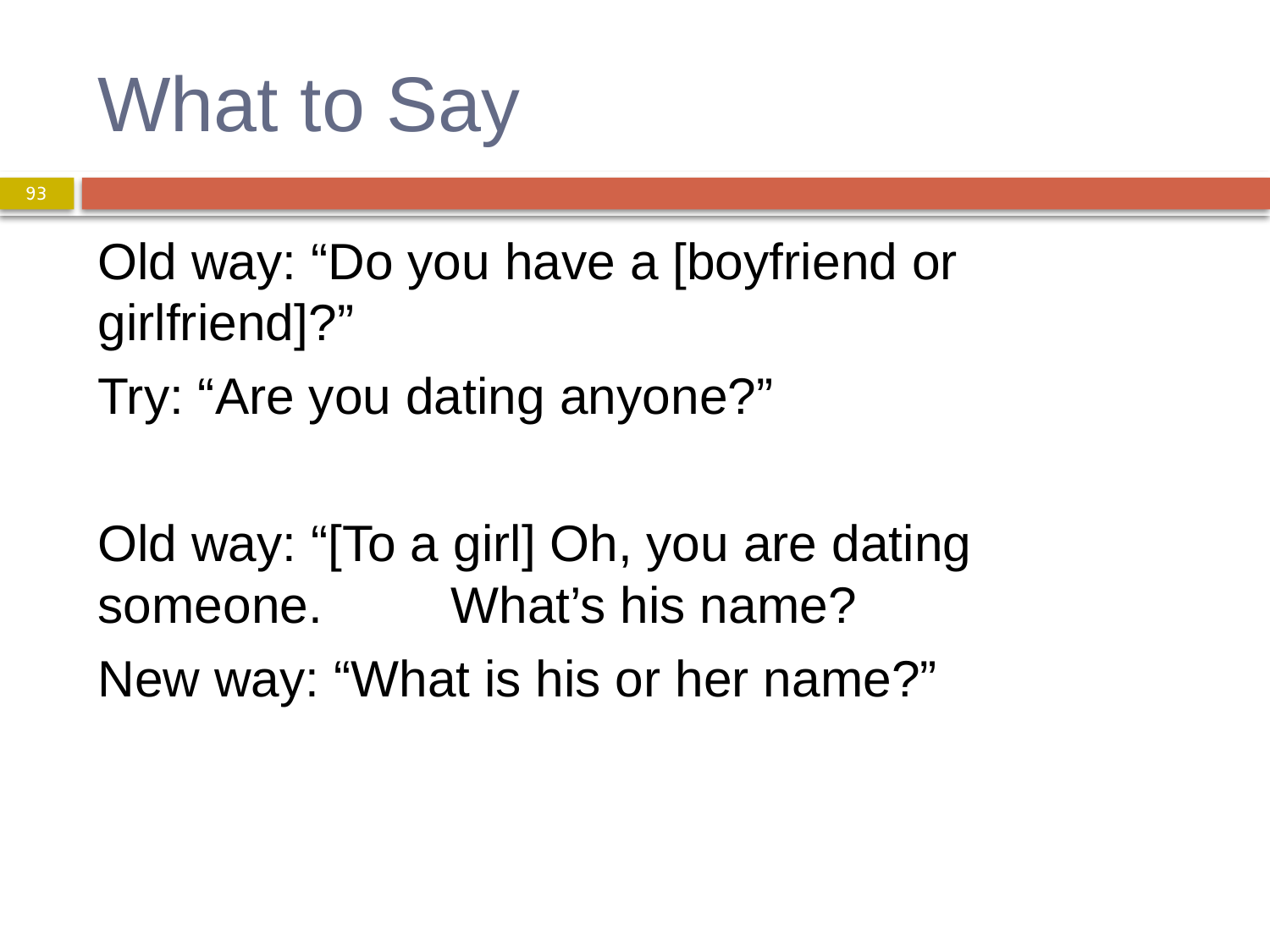

# What to Say
93
Old way: “Do you have a [boyfriend or girlfriend]?”
Try: “Are you dating anyone?”

Old way: “[To a girl] Oh, you are dating someone. 	       What’s his name?
New way: “What is his or her name?”